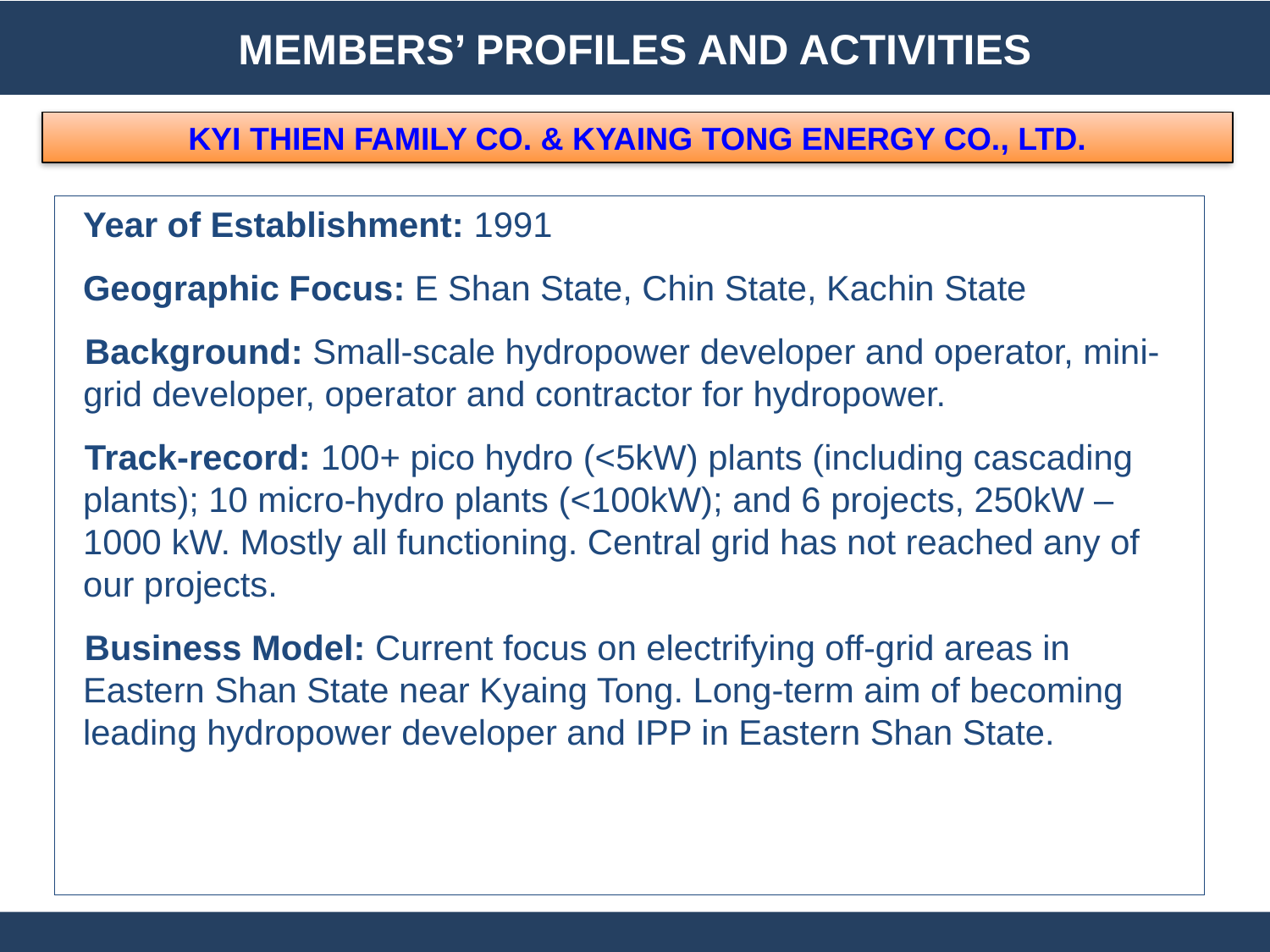

MEMBERS’ PROFILES AND ACTIVITIES
KYI THIEN FAMILY CO. & KYAING TONG ENERGY CO., LTD.
Year of Establishment: 1991
Geographic Focus: E Shan State, Chin State, Kachin State
Background: Small-scale hydropower developer and operator, mini-grid developer, operator and contractor for hydropower.
Track-record: 100+ pico hydro (<5kW) plants (including cascading plants); 10 micro-hydro plants (<100kW); and 6 projects, 250kW – 1000 kW. Mostly all functioning. Central grid has not reached any of our projects.
Business Model: Current focus on electrifying off-grid areas in Eastern Shan State near Kyaing Tong. Long-term aim of becoming leading hydropower developer and IPP in Eastern Shan State.